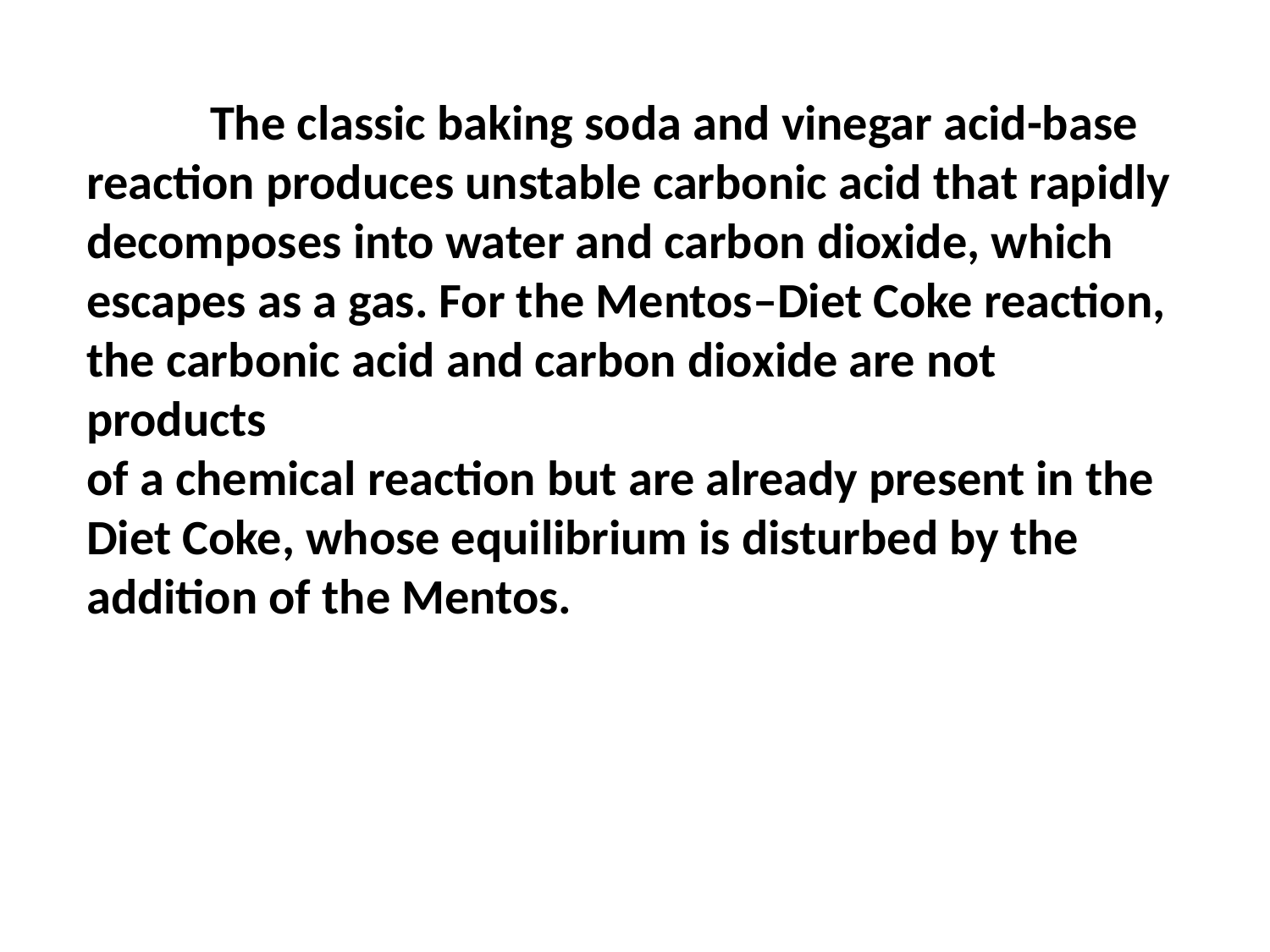

The classic baking soda and vinegar acid-base
reaction produces unstable carbonic acid that rapidly
decomposes into water and carbon dioxide, which
escapes as a gas. For the Mentos–Diet Coke reaction,
the carbonic acid and carbon dioxide are not products
of a chemical reaction but are already present in the
Diet Coke, whose equilibrium is disturbed by the
addition of the Mentos.